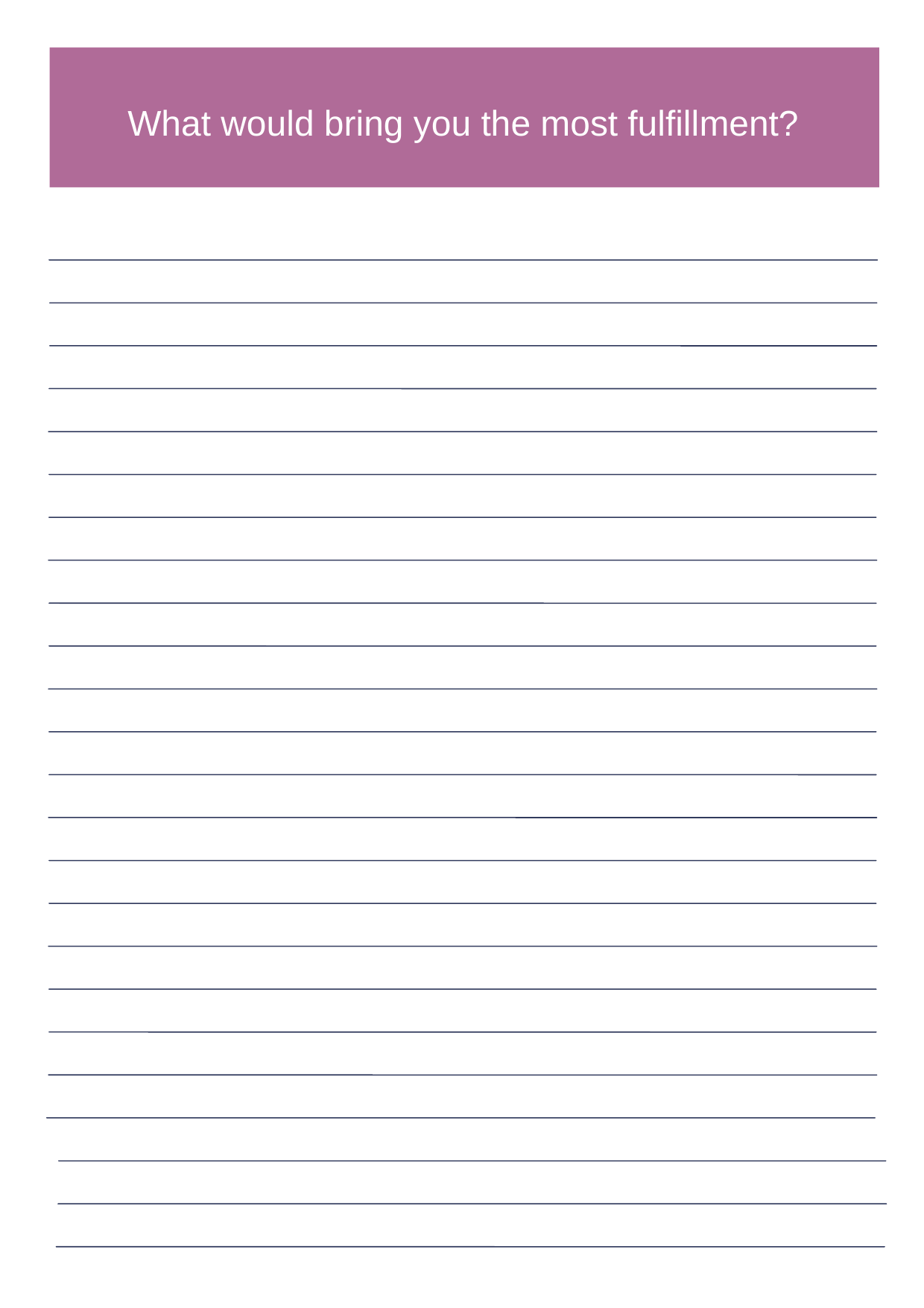

What would bring you the most fulfillment?